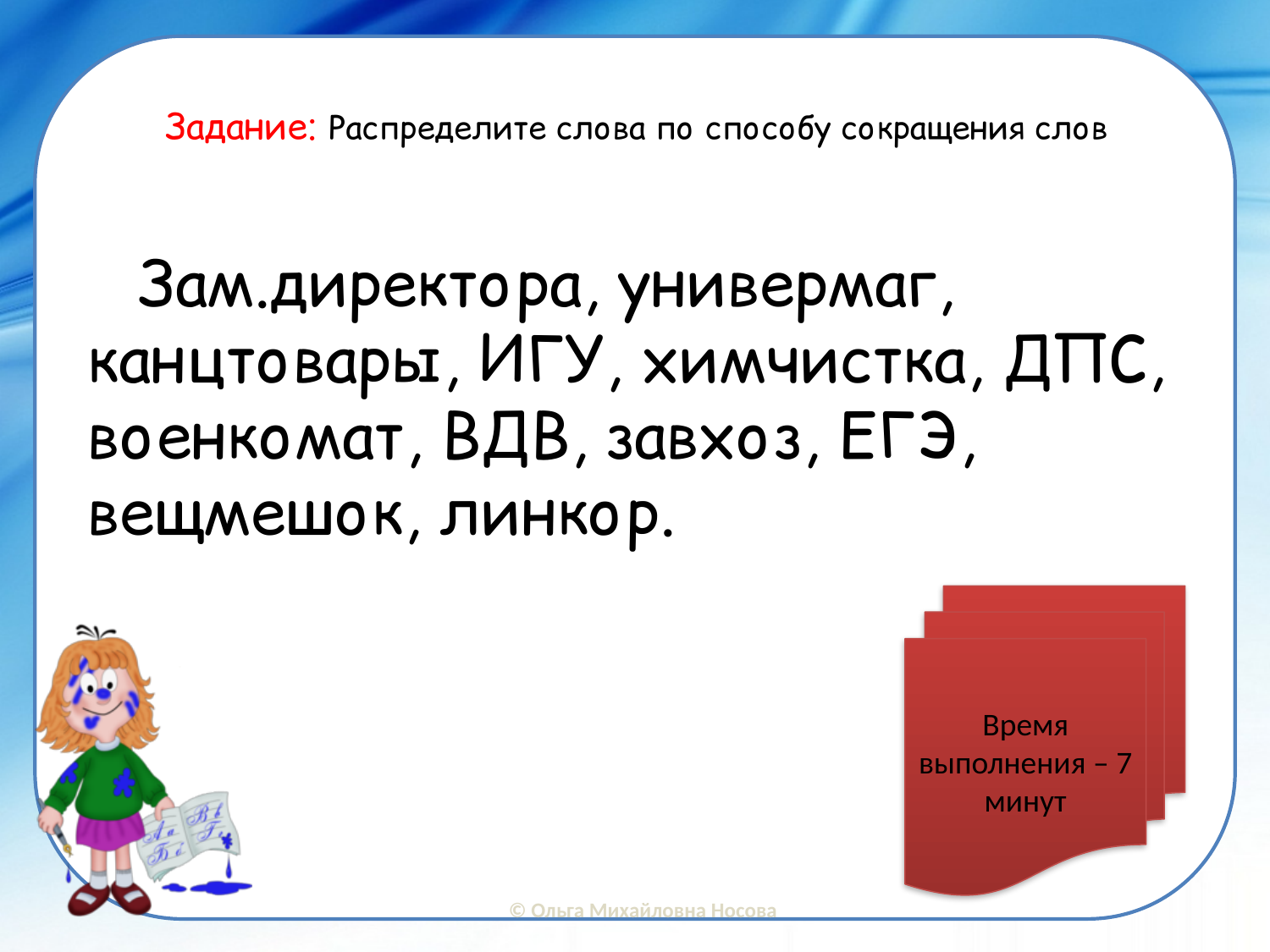

# Задание: Распределите слова по способу сокращения слов
Зам.директора, универмаг, канцтовары, ИГУ, химчистка, ДПС, военкомат, ВДВ, завхоз, ЕГЭ, вещмешок, линкор.
Время выполнения – 7 минут